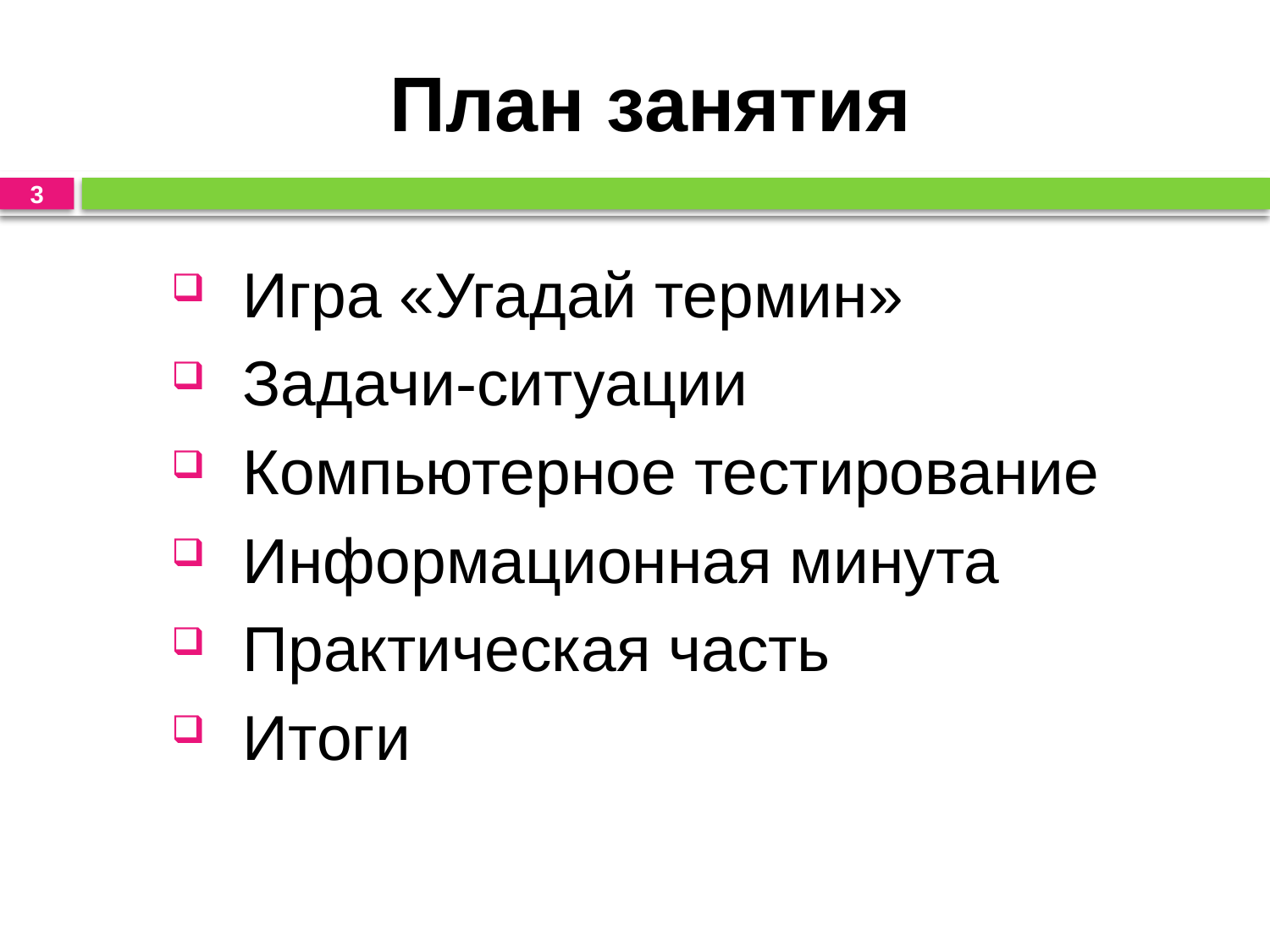

# План занятия
3
Игра «Угадай термин»
Задачи-ситуации
Компьютерное тестирование
Информационная минута
Практическая часть
Итоги